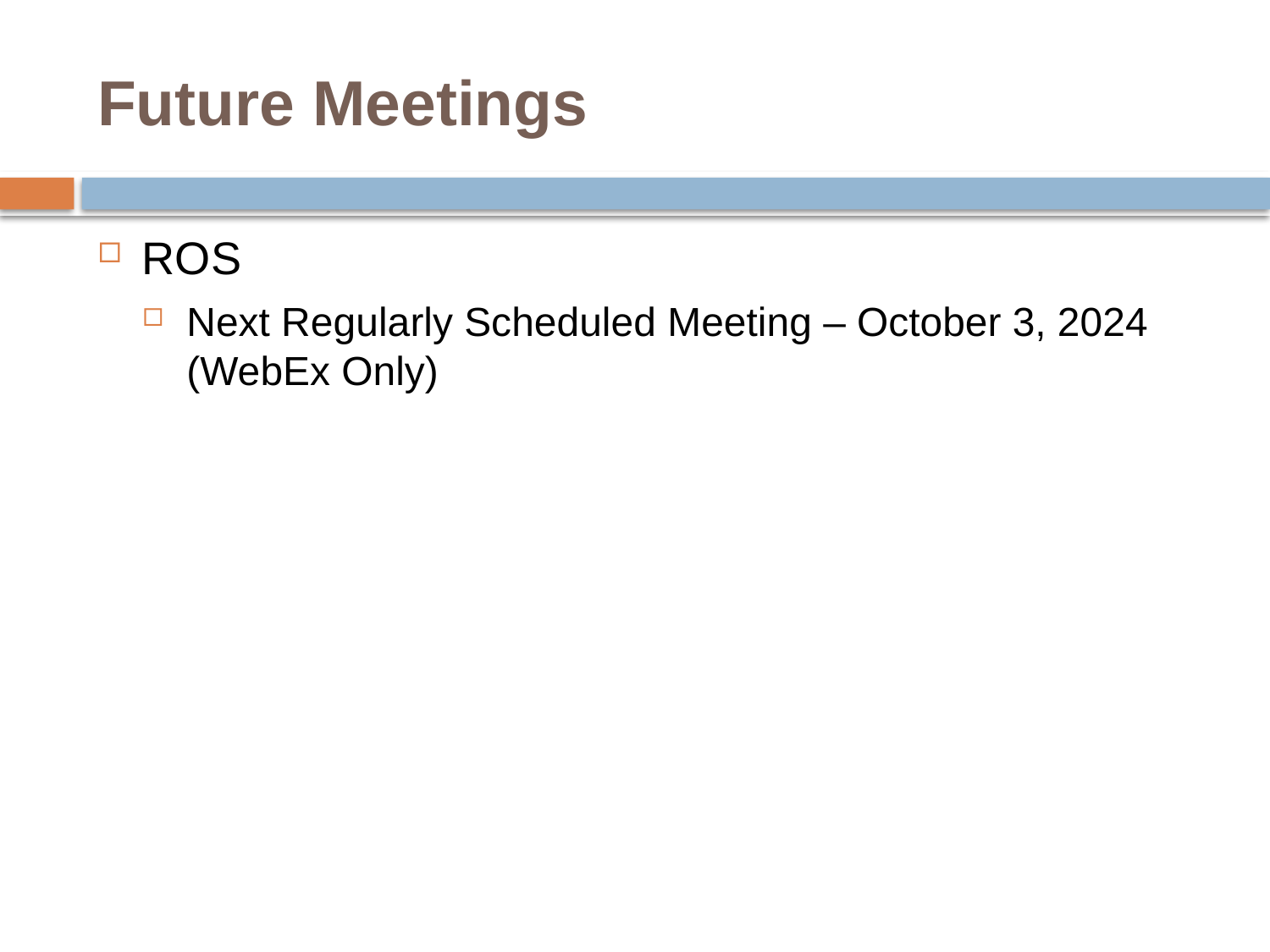

# Future Meetings
ROS
Next Regularly Scheduled Meeting – October 3, 2024 (WebEx Only)